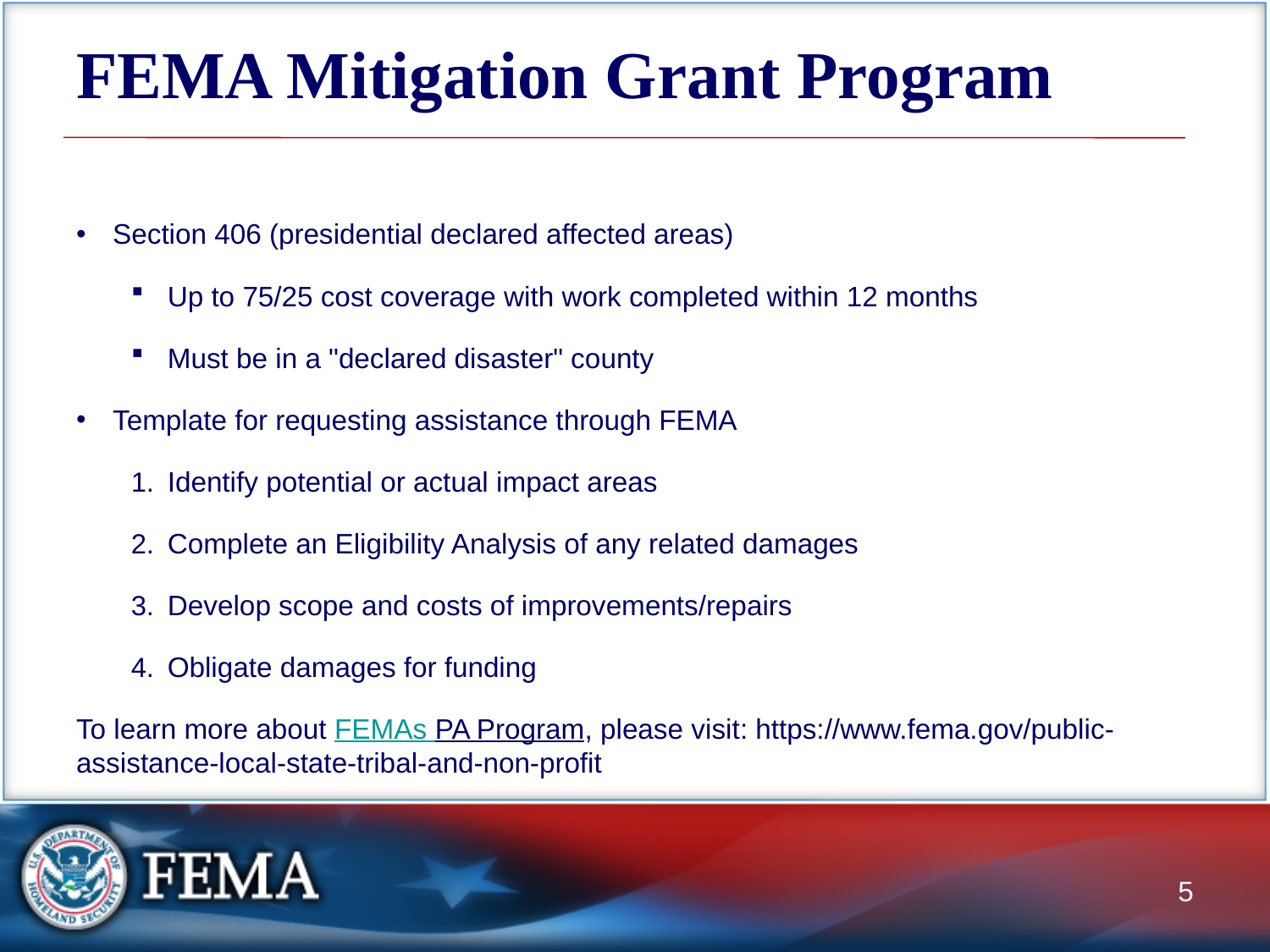

# FEMA Mitigation Grant Program

Section 406 (presidential declared affected areas)
Up to 75/25 cost coverage with work completed within 12 months
Must be in a "declared disaster" county
Template for requesting assistance through FEMA
Identify potential or actual impact areas
Complete an Eligibility Analysis of any related damages
Develop scope and costs of improvements/repairs
Obligate damages for funding
To learn more about FEMAs PA Program, please visit: https://www.fema.gov/public-assistance-local-state-tribal-and-non-profit
5